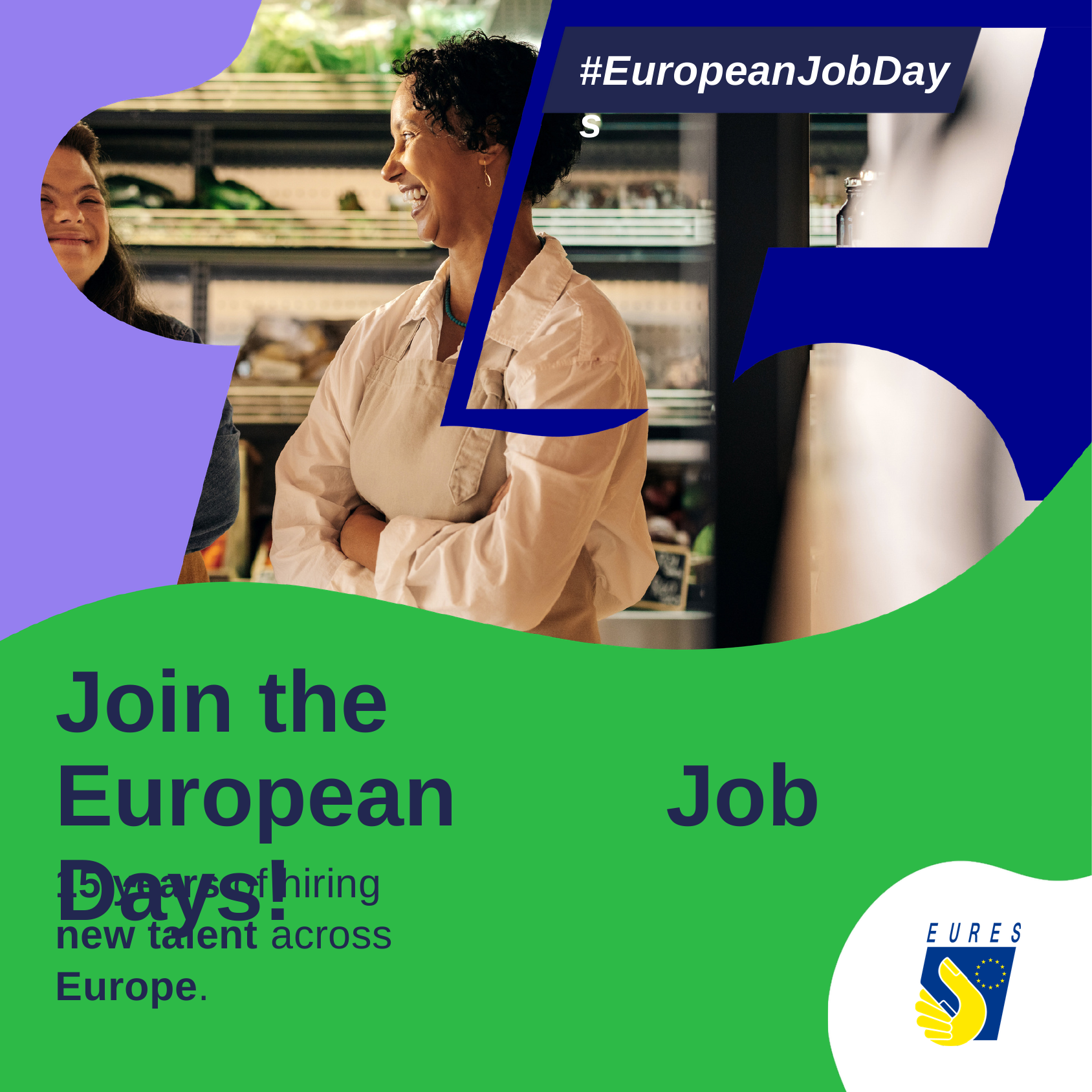

#EuropeanJobDays
Join the
European Job Days!

15 years of hiring
new talent across Europe.